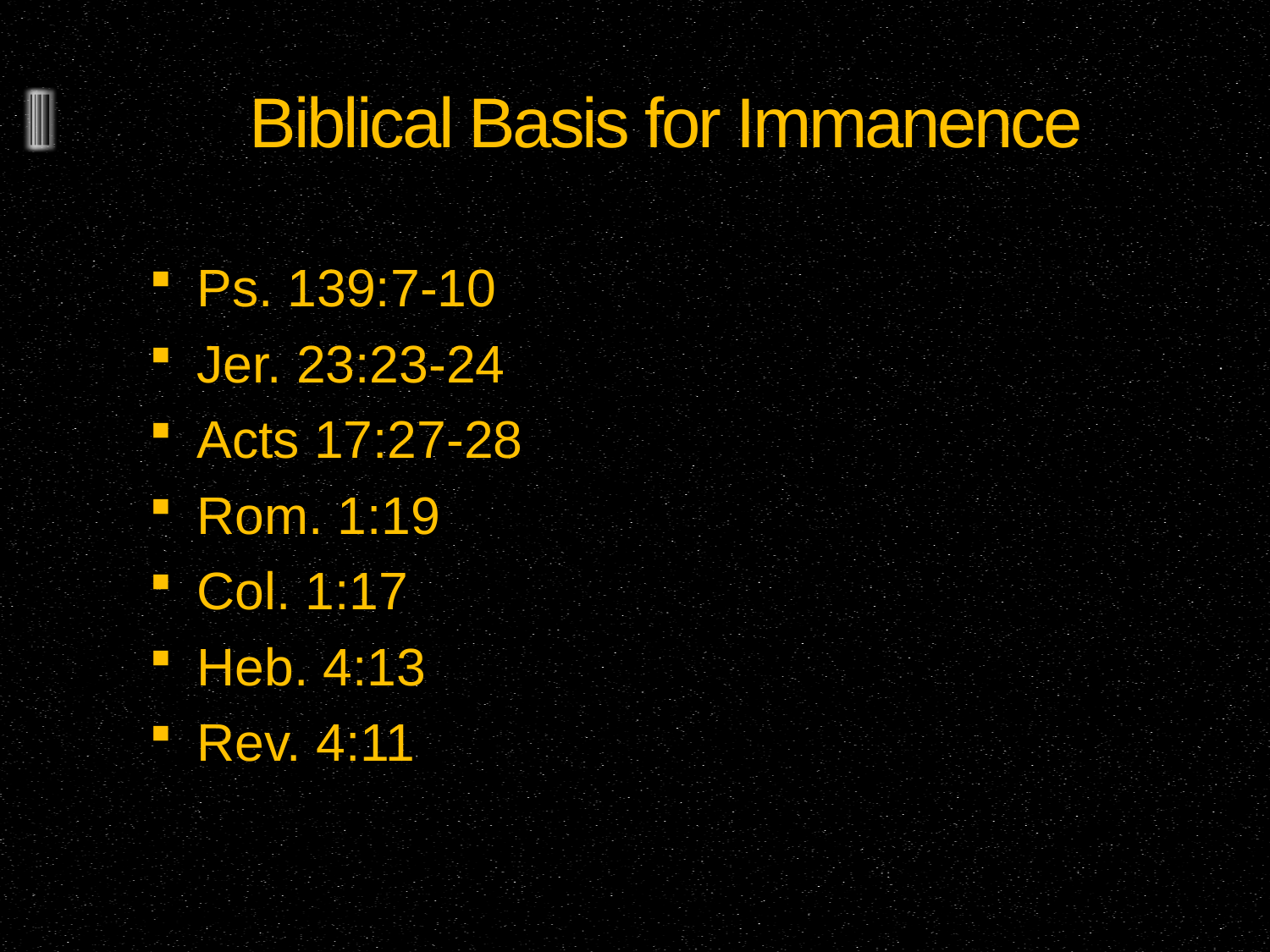

# Biblical Basis for Immanence
Ps. 139:7-10
Jer. 23:23-24
Acts 17:27-28
Rom. 1:19
Col. 1:17
Heb. 4:13
Rev. 4:11